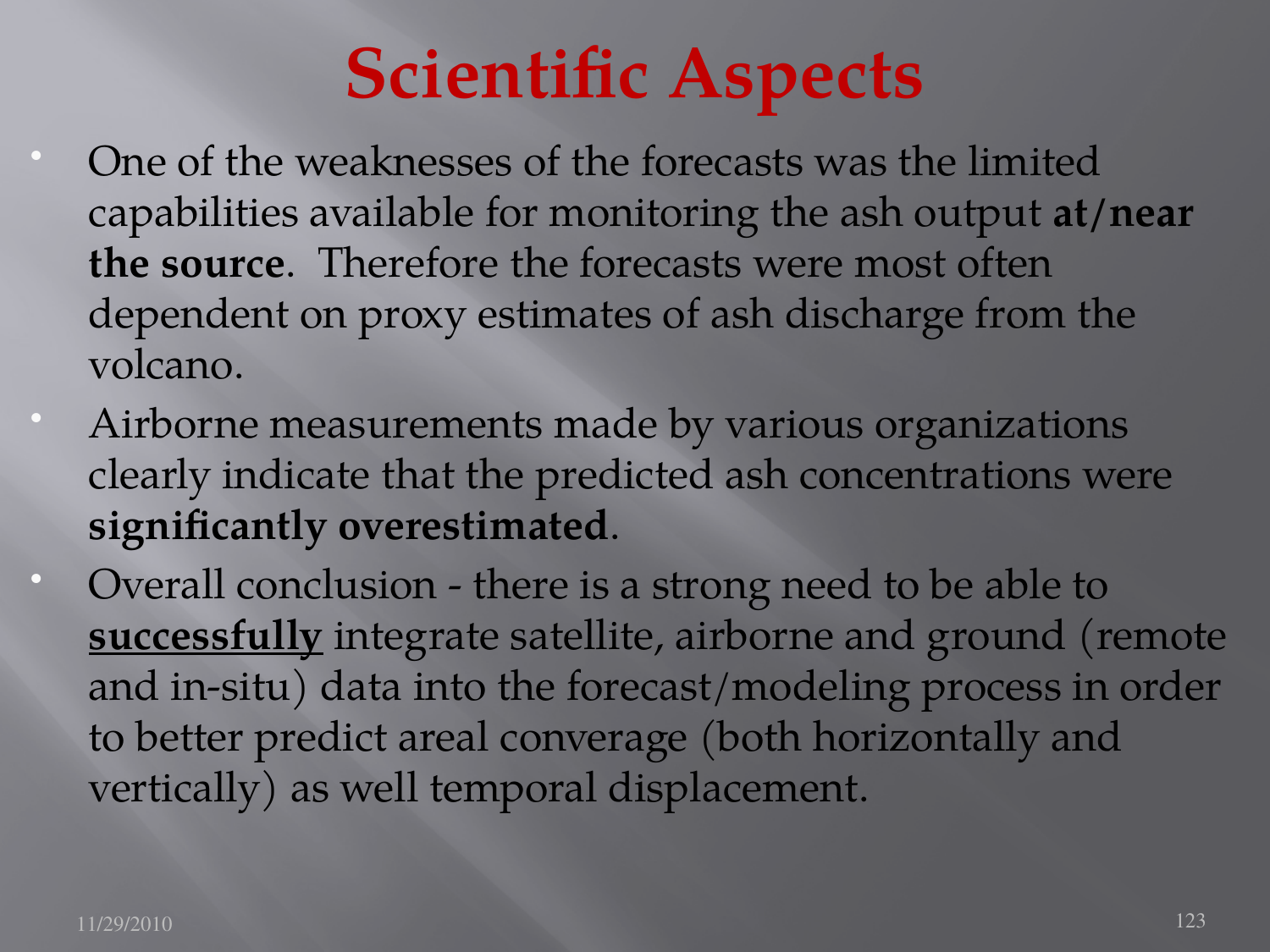

# Scientific Aspects
One of the weaknesses of the forecasts was the limited capabilities available for monitoring the ash output at/near the source.  Therefore the forecasts were most often  dependent on proxy estimates of ash discharge from the volcano.
Airborne measurements made by various organizations clearly indicate that the predicted ash concentrations were significantly overestimated.
Overall conclusion - there is a strong need to be able to successfully integrate satellite, airborne and ground (remote and in-situ) data into the forecast/modeling process in order to better predict areal converage (both horizontally and vertically) as well temporal displacement.
11/29/2010
123